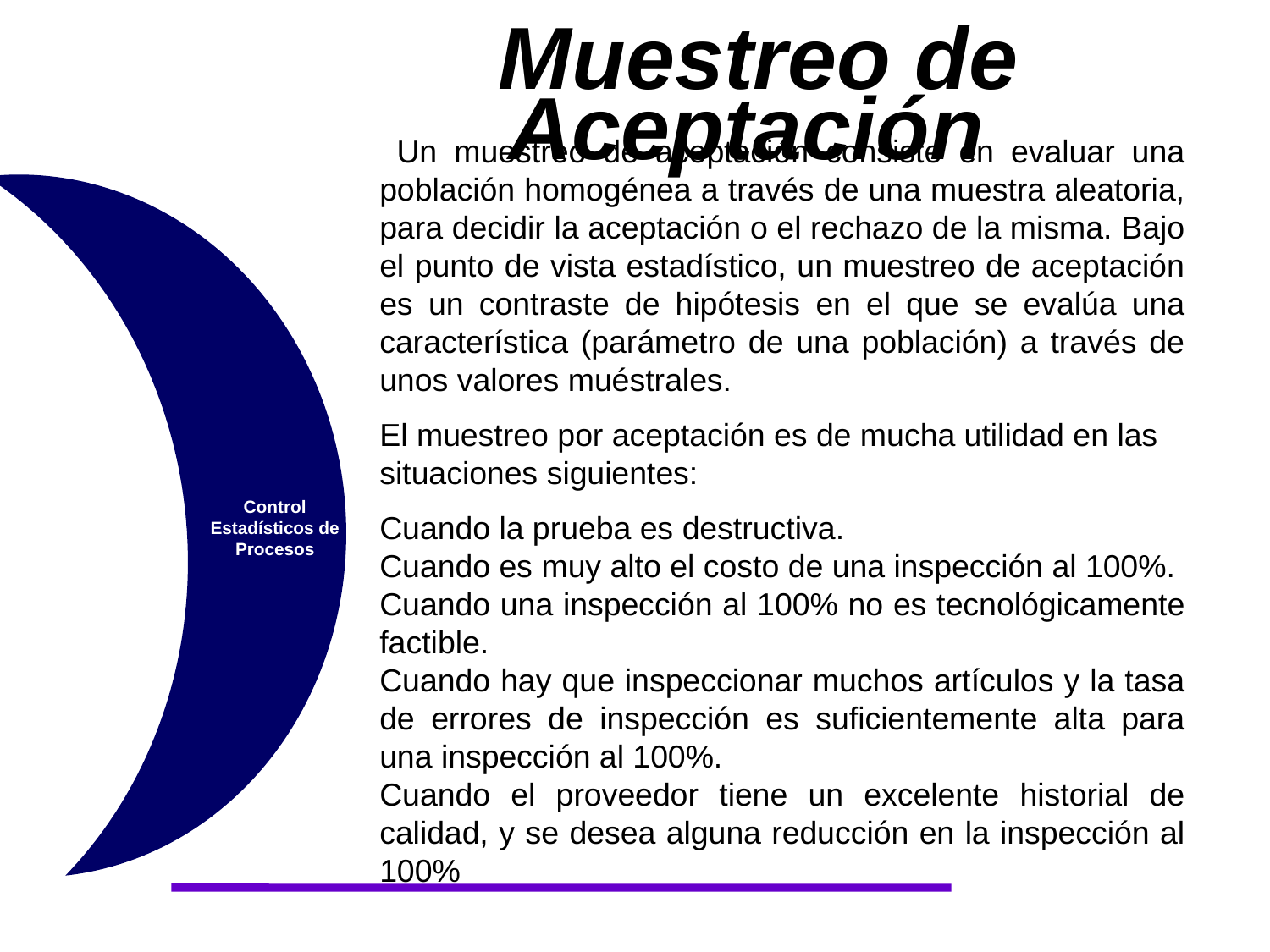

Muestreo de Aceptación
 Un muestreo de aceptación consiste en evaluar una población homogénea a través de una muestra aleatoria, para decidir la aceptación o el rechazo de la misma. Bajo el punto de vista estadístico, un muestreo de aceptación es un contraste de hipótesis en el que se evalúa una característica (parámetro de una población) a través de unos valores muéstrales.

El muestreo por aceptación es de mucha utilidad en las situaciones siguientes:

Cuando la prueba es destructiva.
Cuando es muy alto el costo de una inspección al 100%.
Cuando una inspección al 100% no es tecnológicamente factible.
Cuando hay que inspeccionar muchos artículos y la tasa de errores de inspección es suficientemente alta para una inspección al 100%.
Cuando el proveedor tiene un excelente historial de calidad, y se desea alguna reducción en la inspección al 100%

Control Estadísticos de Procesos